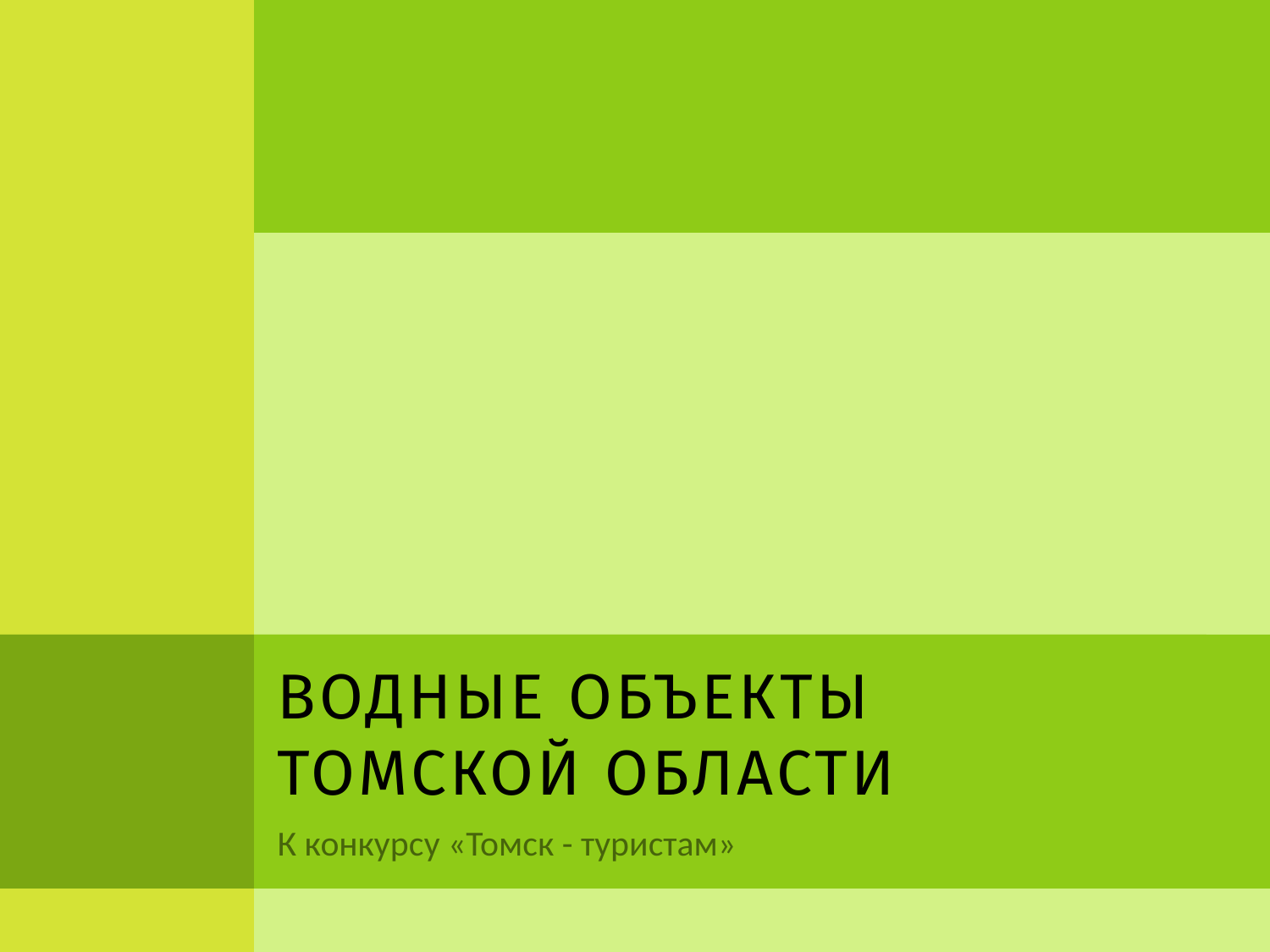

# Водные объекты Томской области
К конкурсу «Томск - туристам»